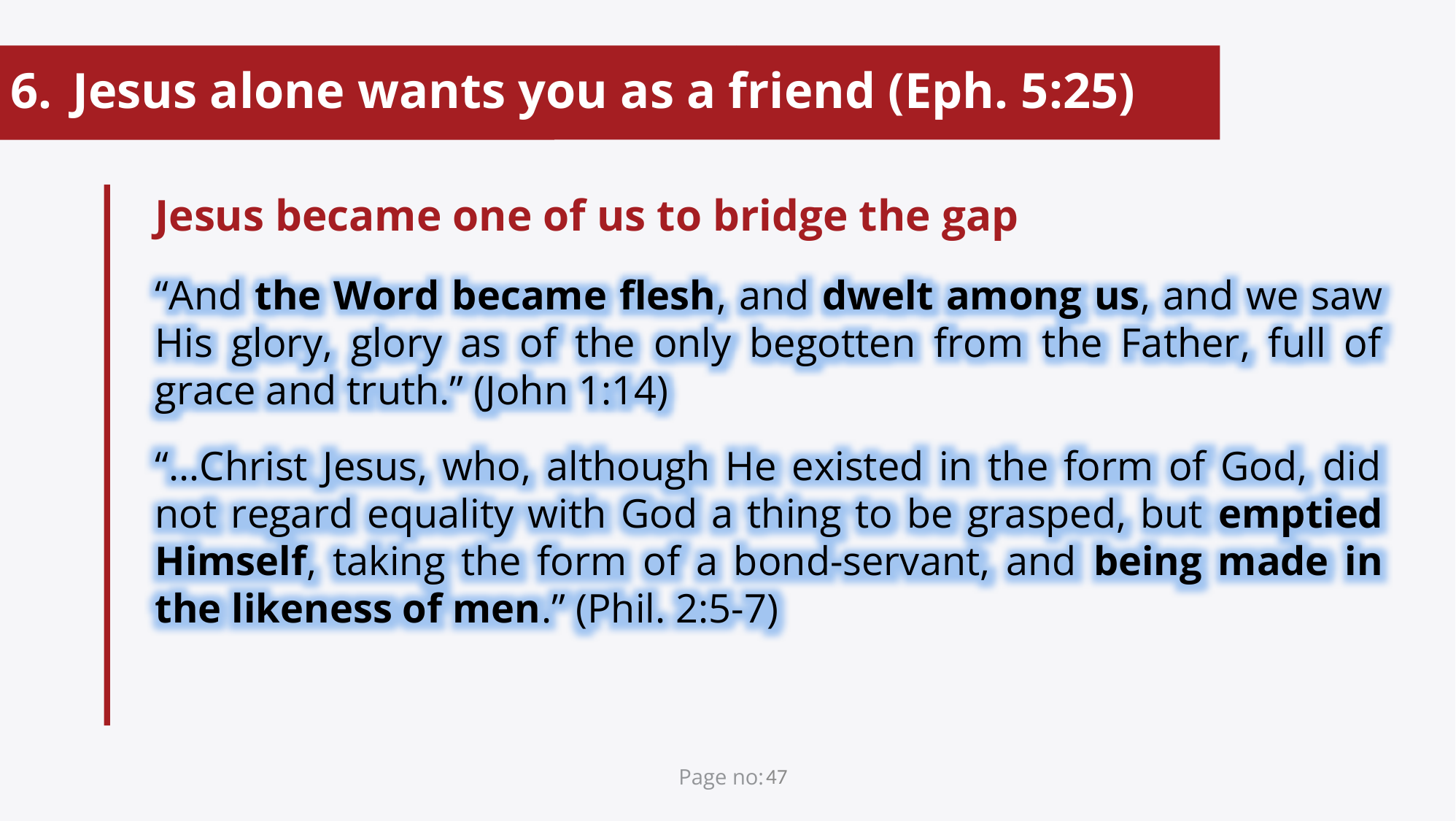

Jesus alone wants you as a friend (Eph. 5:25)

Jesus became one of us to bridge the gap
“And the Word became flesh, and dwelt among us, and we saw His glory, glory as of the only begotten from the Father, full of grace and truth.” (John 1:14)
“…Christ Jesus, who, although He existed in the form of God, did not regard equality with God a thing to be grasped, but emptied Himself, taking the form of a bond-servant, and being made in the likeness of men.” (Phil. 2:5-7)